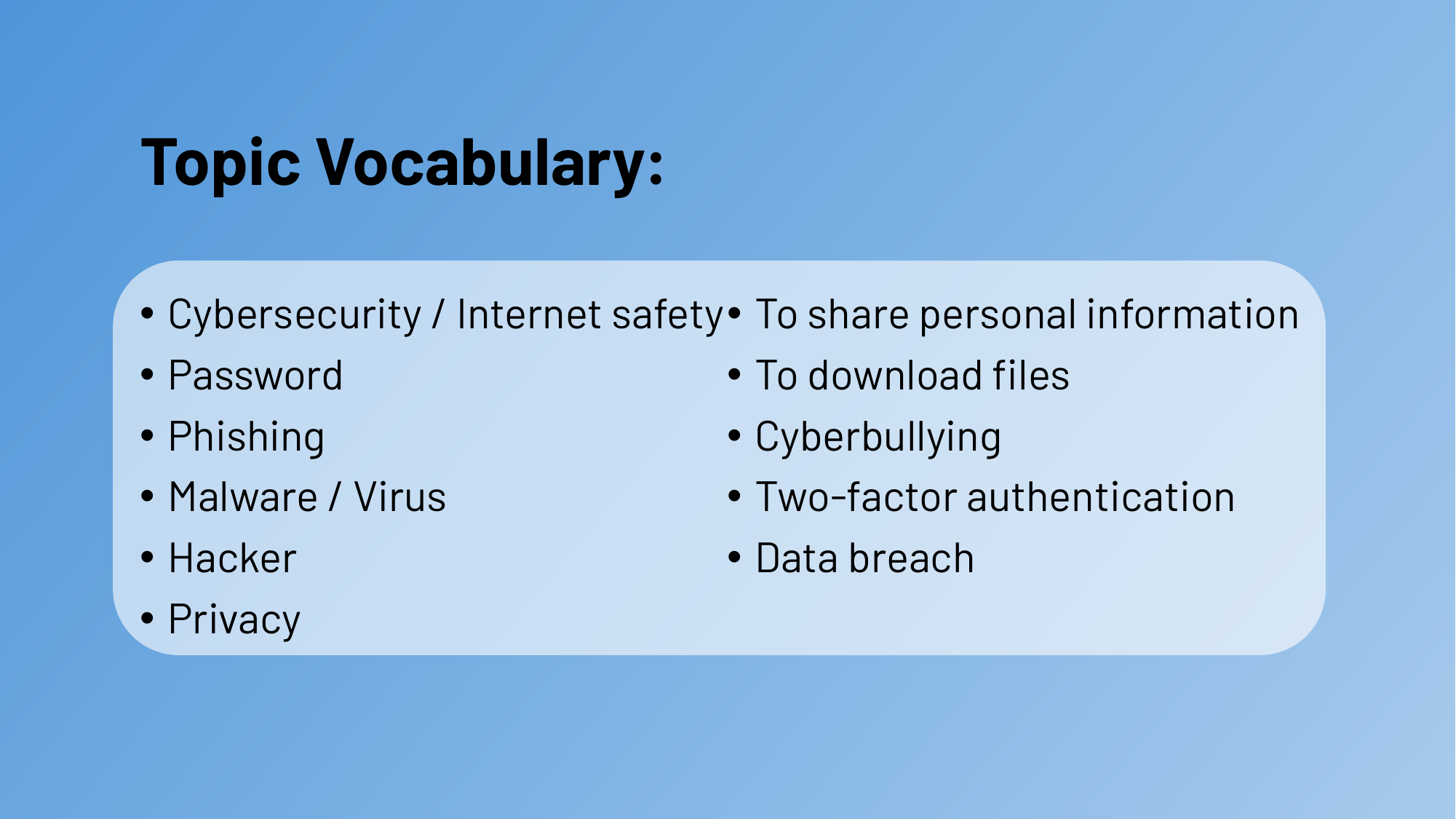

# Topic Vocabulary:

Cybersecurity / Internet safety
Password
Phishing
Malware / Virus
Hacker
Privacy
To share personal information
To download files
Cyberbullying
Two-factor authentication
Data breach